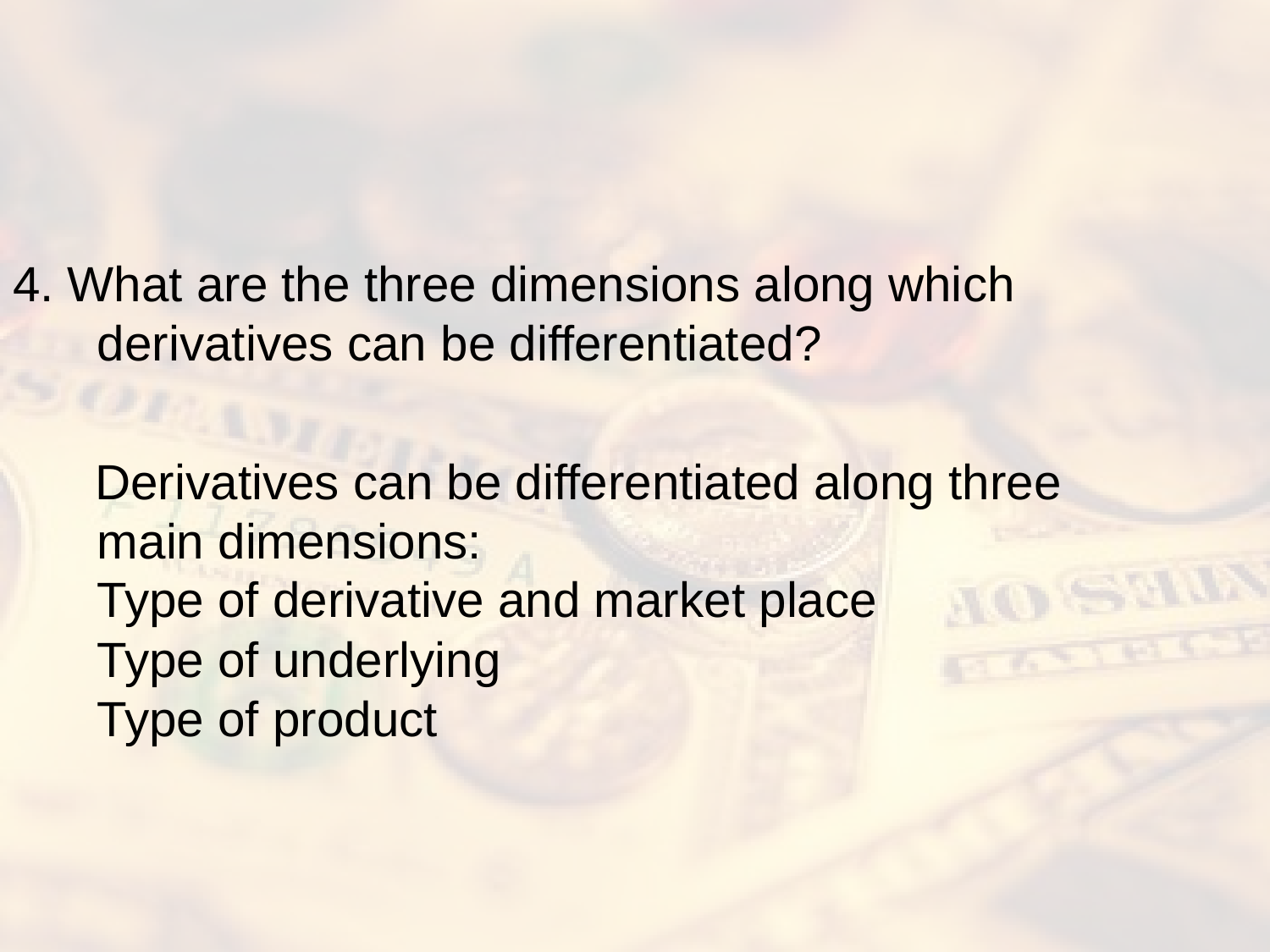

#
4. What are the three dimensions along which derivatives can be differentiated?

      Derivatives can be differentiated along three main dimensions:
Type of derivative and market place
Type of underlying
Type of product